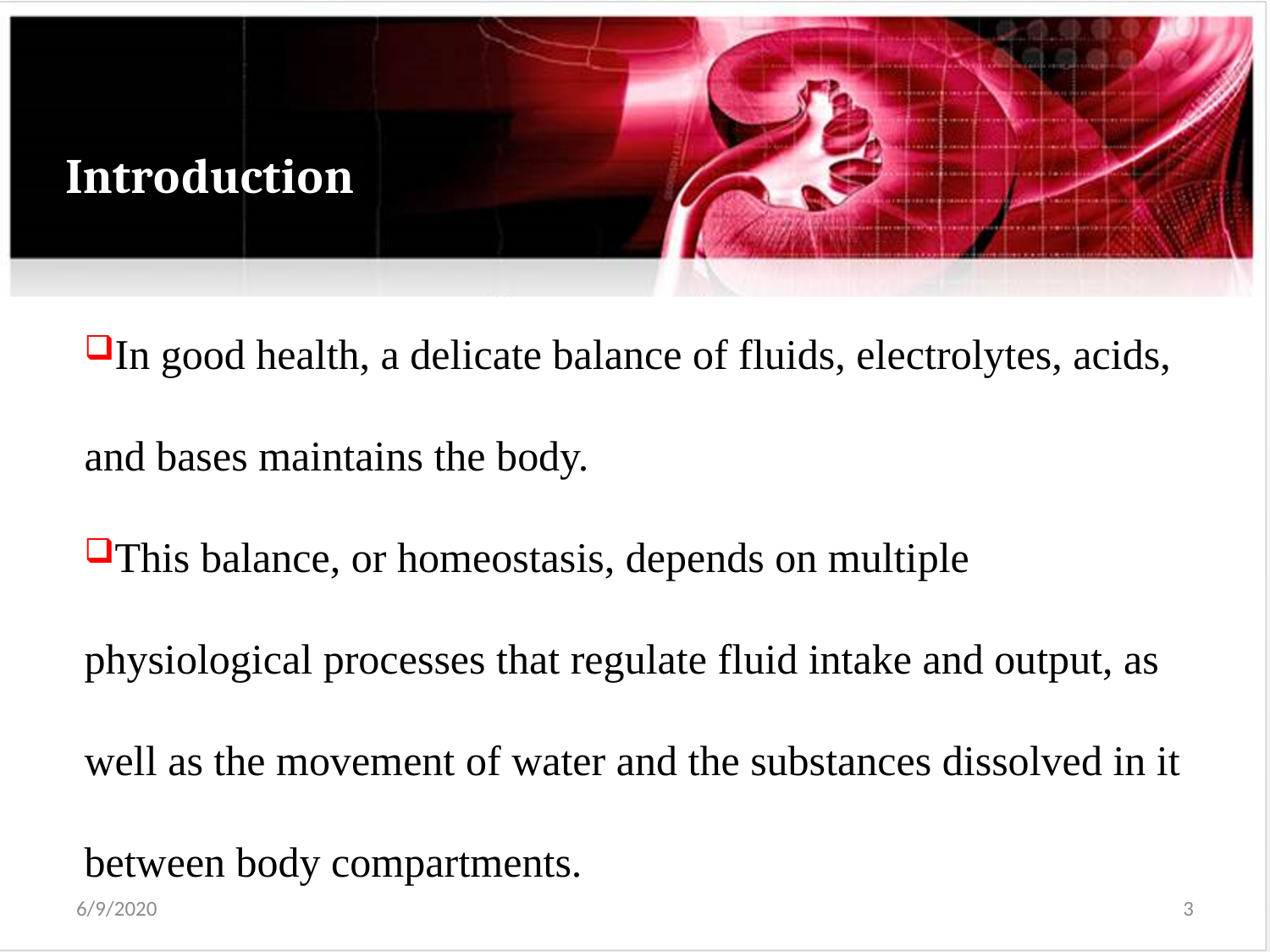

Introduction
In good health, a delicate balance of fluids, electrolytes, acids, and bases maintains the body.
This balance, or homeostasis, depends on multiple physiological processes that regulate fluid intake and output, as well as the movement of water and the substances dissolved in it between body compartments.
6/9/2020
3